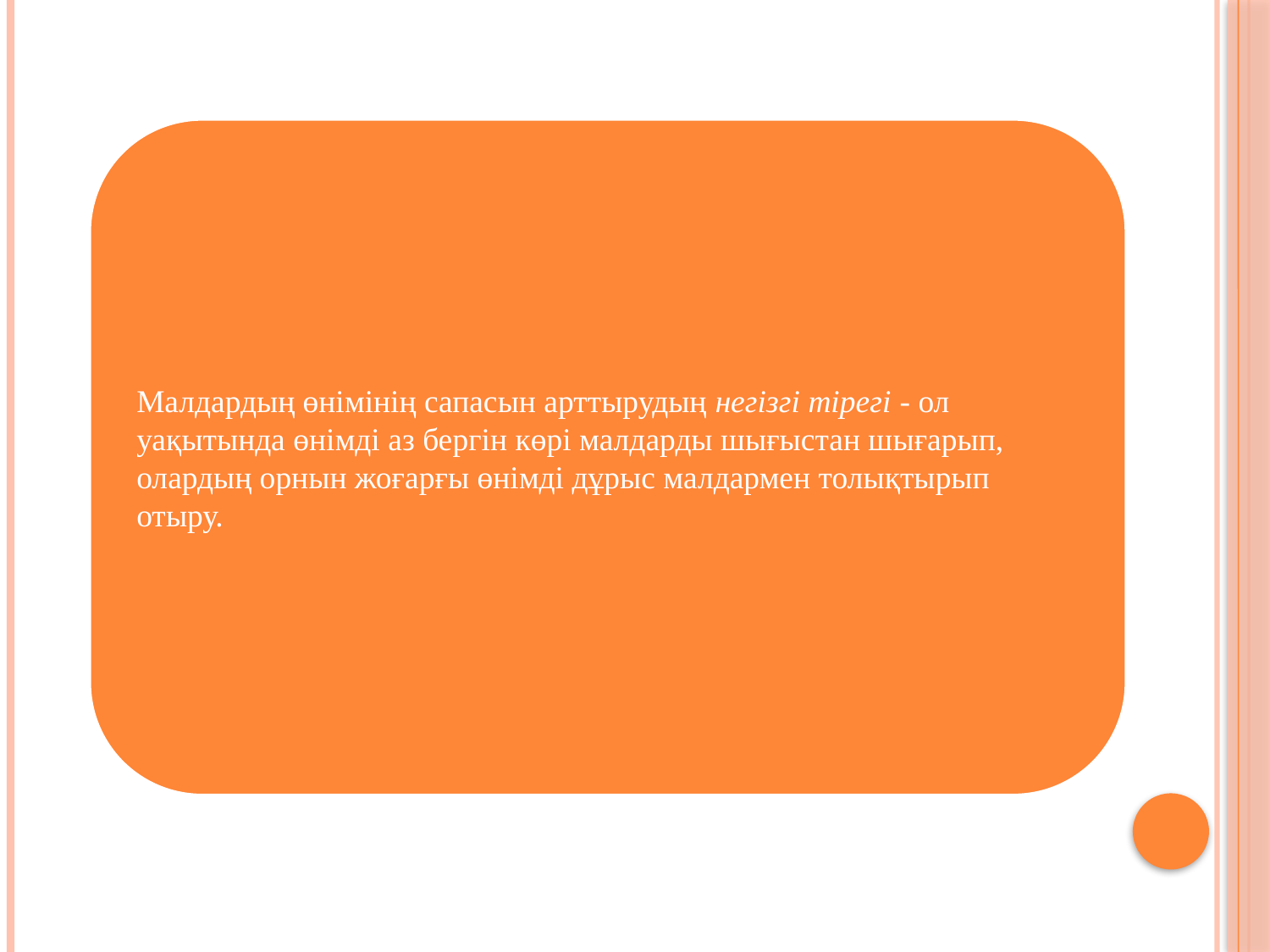

Малдардың өнімінің сапасын арттырудың негізгі тірегі - ол уақытында өнімді аз бергін көрі малдарды шығыстан шығарып, олардың орнын жоғарғы өнімді дұрыс малдармен толықтырып отыру.